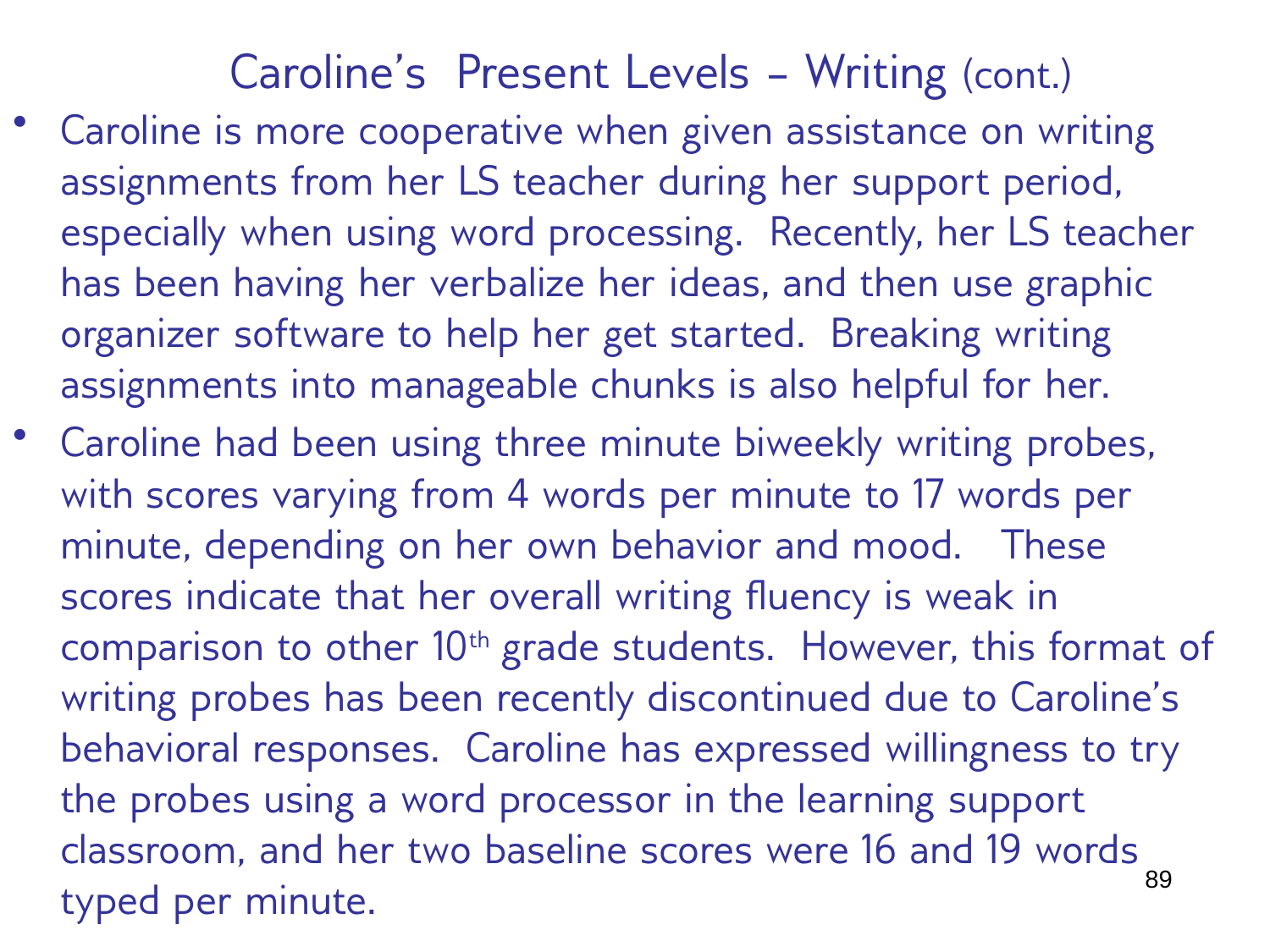

# Caroline’s  Present Levels – Writing (cont.)
Caroline is more cooperative when given assistance on writing assignments from her LS teacher during her support period, especially when using word processing.  Recently, her LS teacher has been having her verbalize her ideas, and then use graphic organizer software to help her get started.  Breaking writing assignments into manageable chunks is also helpful for her.
Caroline had been using three minute biweekly writing probes, with scores varying from 4 words per minute to 17 words per minute, depending on her own behavior and mood.   These scores indicate that her overall writing fluency is weak in comparison to other 10th grade students.  However, this format of writing probes has been recently discontinued due to Caroline’s behavioral responses.  Caroline has expressed willingness to try the probes using a word processor in the learning support classroom, and her two baseline scores were 16 and 19 words typed per minute.
89